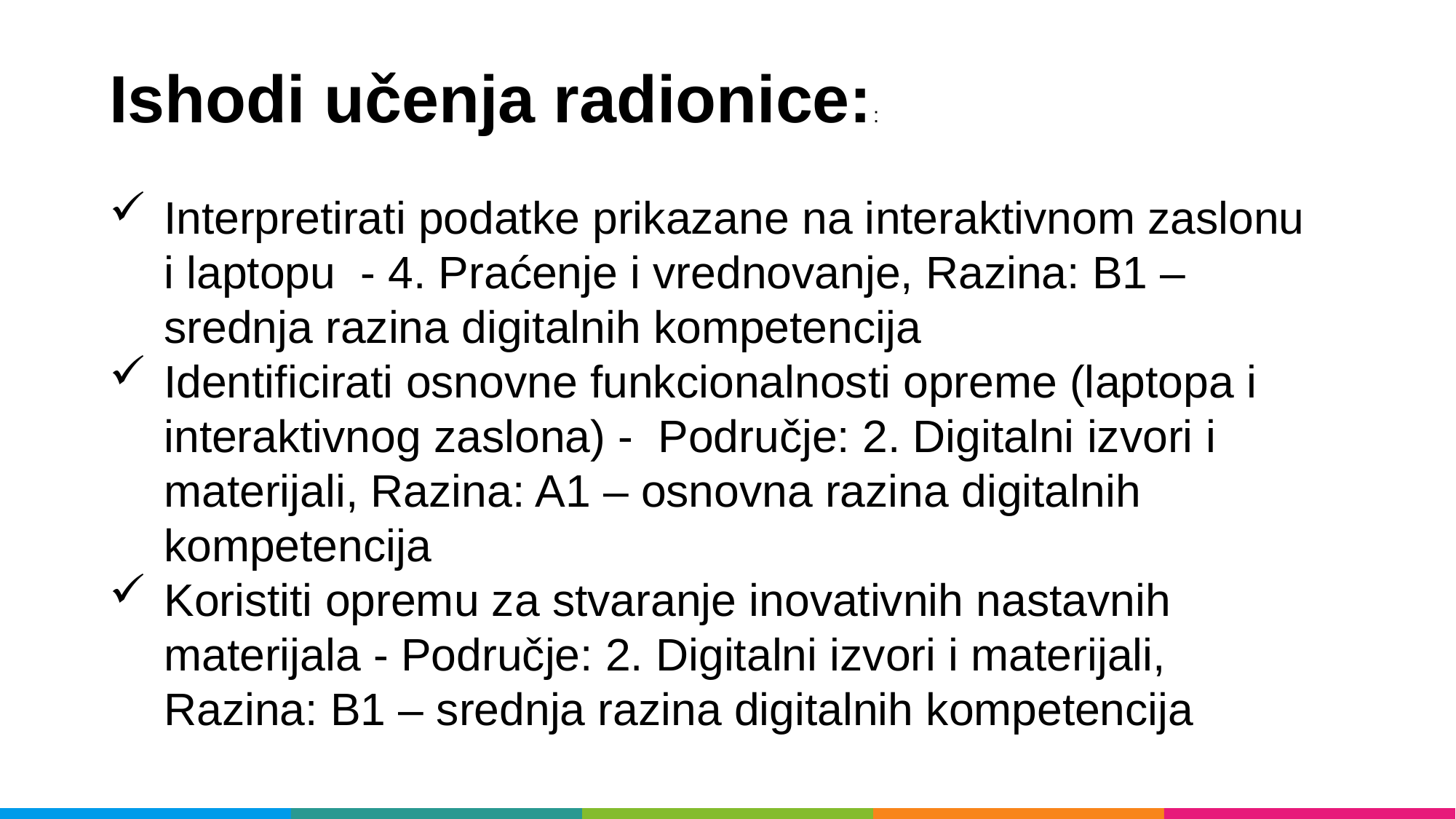

Ishodi učenja radionice::
Interpretirati podatke prikazane na interaktivnom zaslonu i laptopu  - 4. Praćenje i vrednovanje, Razina: B1 – srednja razina digitalnih kompetencija
Identificirati osnovne funkcionalnosti opreme (laptopa i interaktivnog zaslona) -  Područje: 2. Digitalni izvori i materijali, Razina: A1 – osnovna razina digitalnih kompetencija
Koristiti opremu za stvaranje inovativnih nastavnih materijala - Područje: 2. Digitalni izvori i materijali, Razina: B1 – srednja razina digitalnih kompetencija